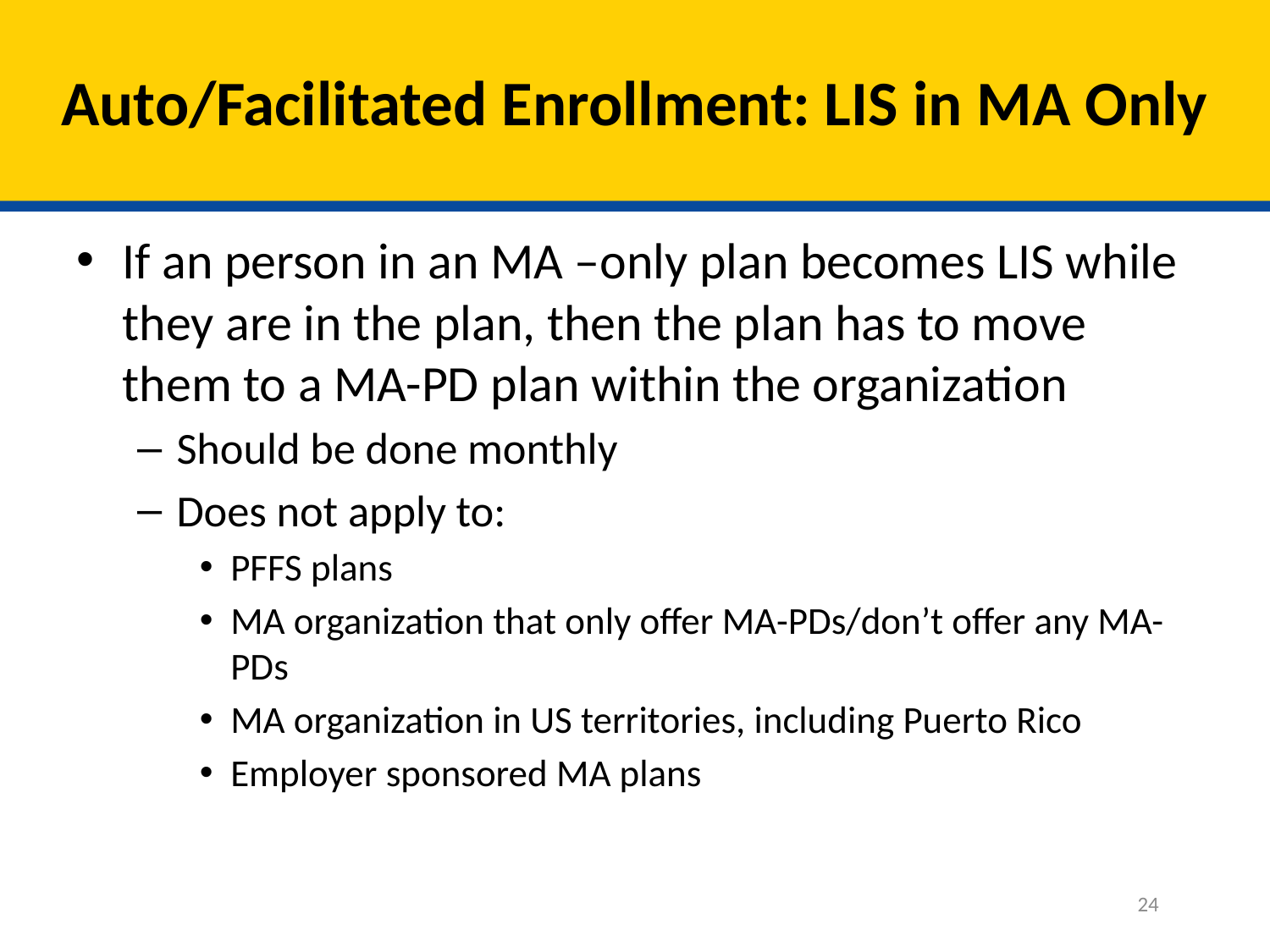

# Auto/Facilitated Enrollment: LIS in MA Only
If an person in an MA –only plan becomes LIS while they are in the plan, then the plan has to move them to a MA-PD plan within the organization
Should be done monthly
Does not apply to:
PFFS plans
MA organization that only offer MA-PDs/don’t offer any MA-PDs
MA organization in US territories, including Puerto Rico
Employer sponsored MA plans
24